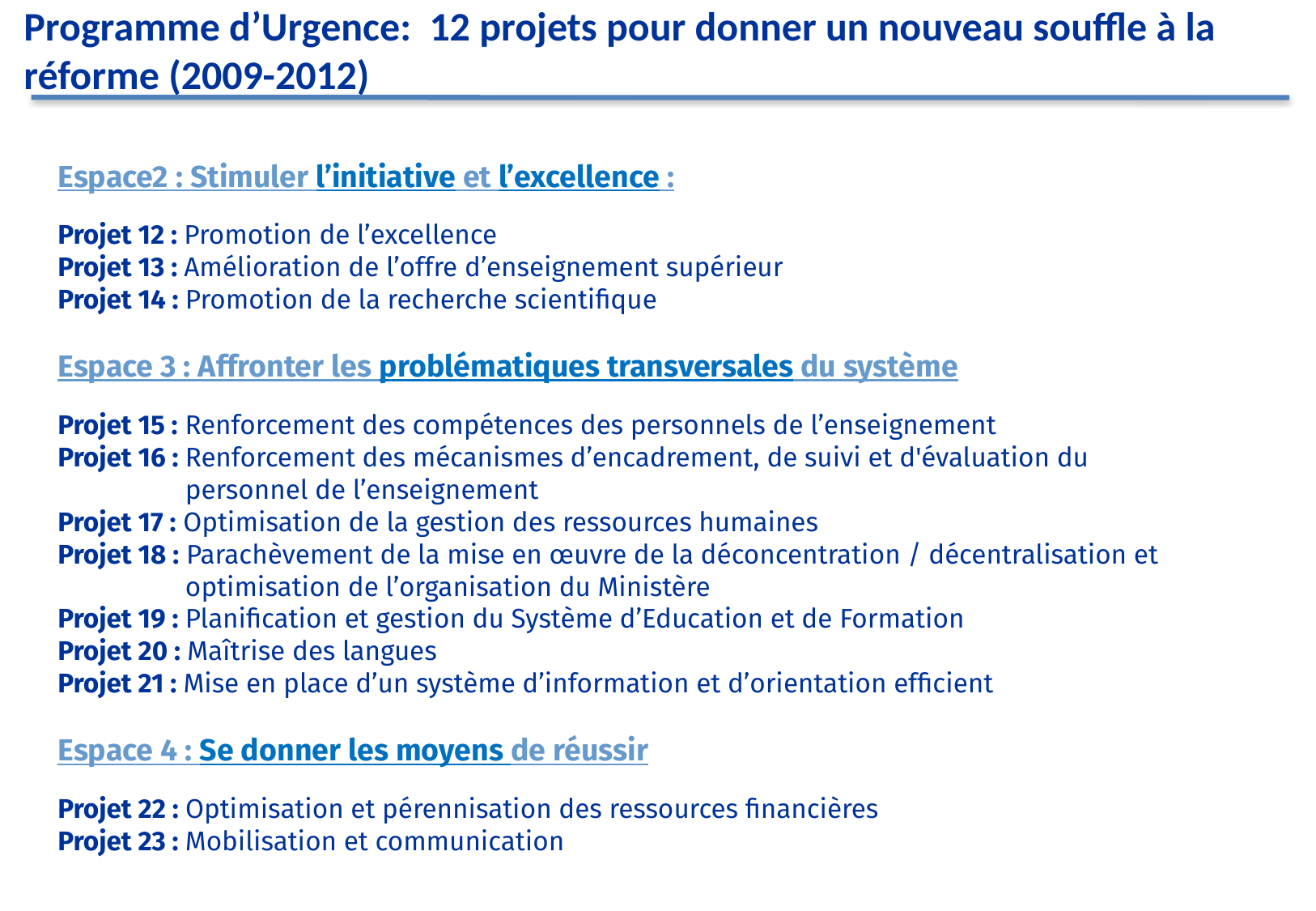

# Programme d’Urgence:  12 projets pour donner un nouveau souffle à la réforme (2009-2012)
Espace2 : Stimuler l’initiative et l’excellence :

Projet 12 : Promotion de l’excellence
Projet 13 : Amélioration de l’offre d’enseignement supérieur
Projet 14 : Promotion de la recherche scientifique

Espace 3 : Affronter les problématiques transversales du système

Projet 15 : Renforcement des compétences des personnels de l’enseignement
Projet 16 : Renforcement des mécanismes d’encadrement, de suivi et d'évaluation du
                  personnel de l’enseignement
Projet 17 : Optimisation de la gestion des ressources humaines
Projet 18 : Parachèvement de la mise en œuvre de la déconcentration / décentralisation et
                  optimisation de l’organisation du Ministère
Projet 19 : Planification et gestion du Système d’Education et de Formation
Projet 20 : Maîtrise des langues
Projet 21 : Mise en place d’un système d’information et d’orientation efficient

Espace 4 : Se donner les moyens de réussir

Projet 22 : Optimisation et pérennisation des ressources financières
Projet 23 : Mobilisation et communication